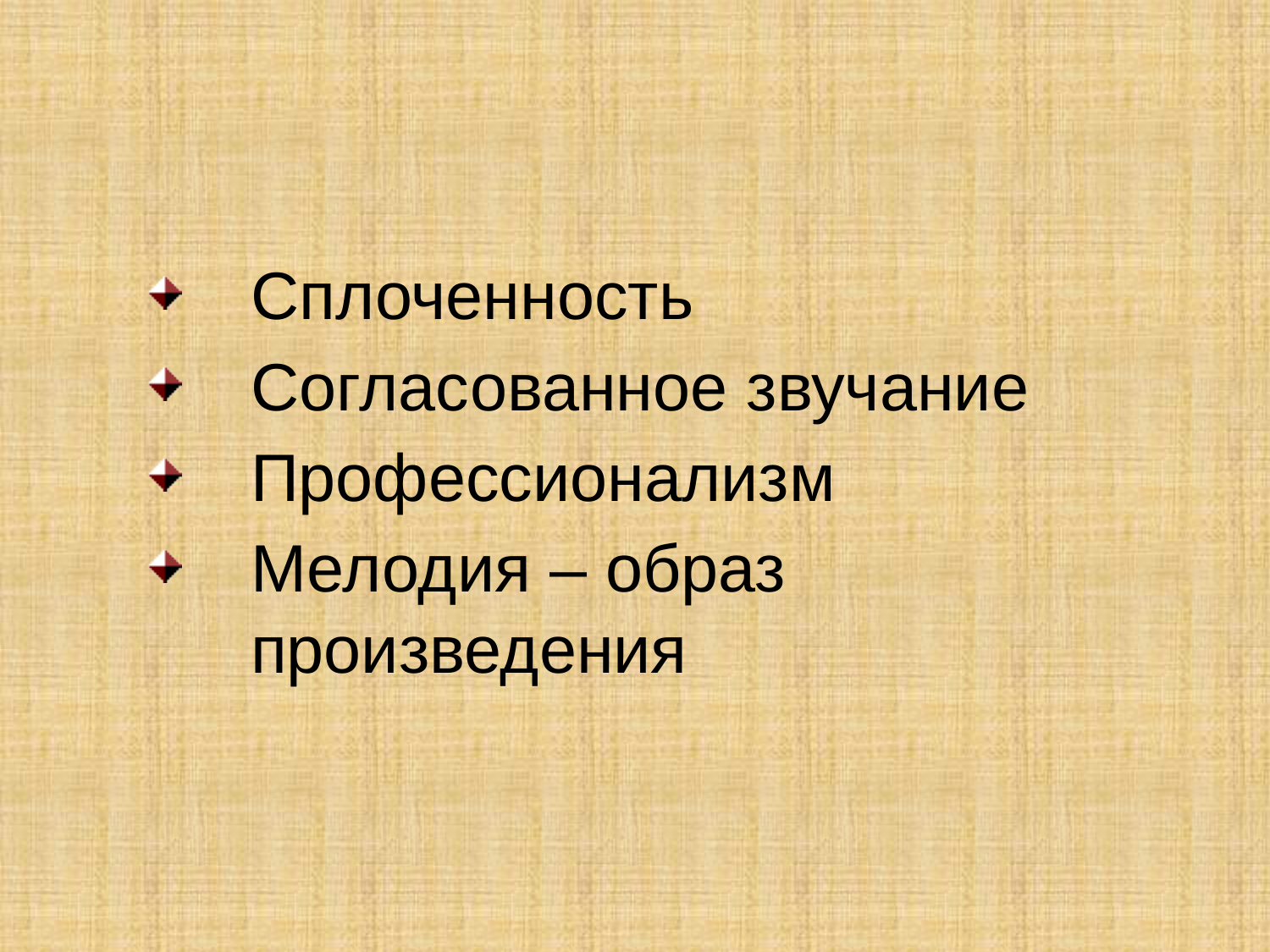

Сплоченность
Согласованное звучание
Профессионализм
Мелодия – образ произведения